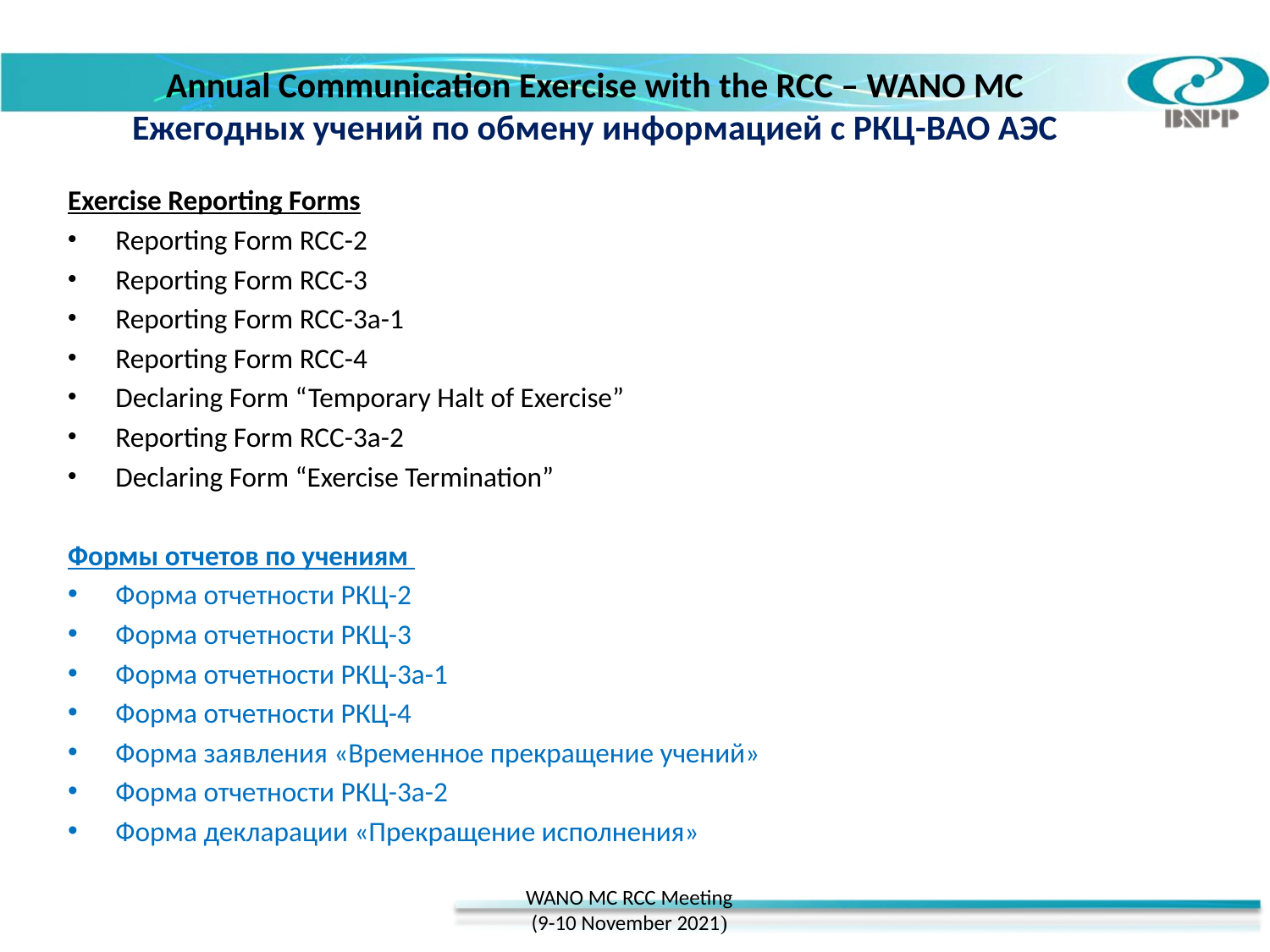

Annual Communication Exercise with the RCC – WANO MC
Ежегодных учений по обмену информацией с РКЦ-ВАО АЭС
Exercise Reporting Forms
Reporting Form RCC-2
Reporting Form RCC-3
Reporting Form RCC-3a-1
Reporting Form RCC-4
Declaring Form “Temporary Halt of Exercise”
Reporting Form RCC-3a-2
Declaring Form “Exercise Termination”

Формы отчетов по учениям
Форма отчетности РКЦ-2
Форма отчетности РКЦ-3
Форма отчетности РКЦ-3а-1
Форма отчетности РКЦ-4
Форма заявления «Временное прекращение учений»
Форма отчетности РКЦ-3а-2
Форма декларации «Прекращение исполнения»
WANO MC RCC Meeting
(9-10 November 2021)